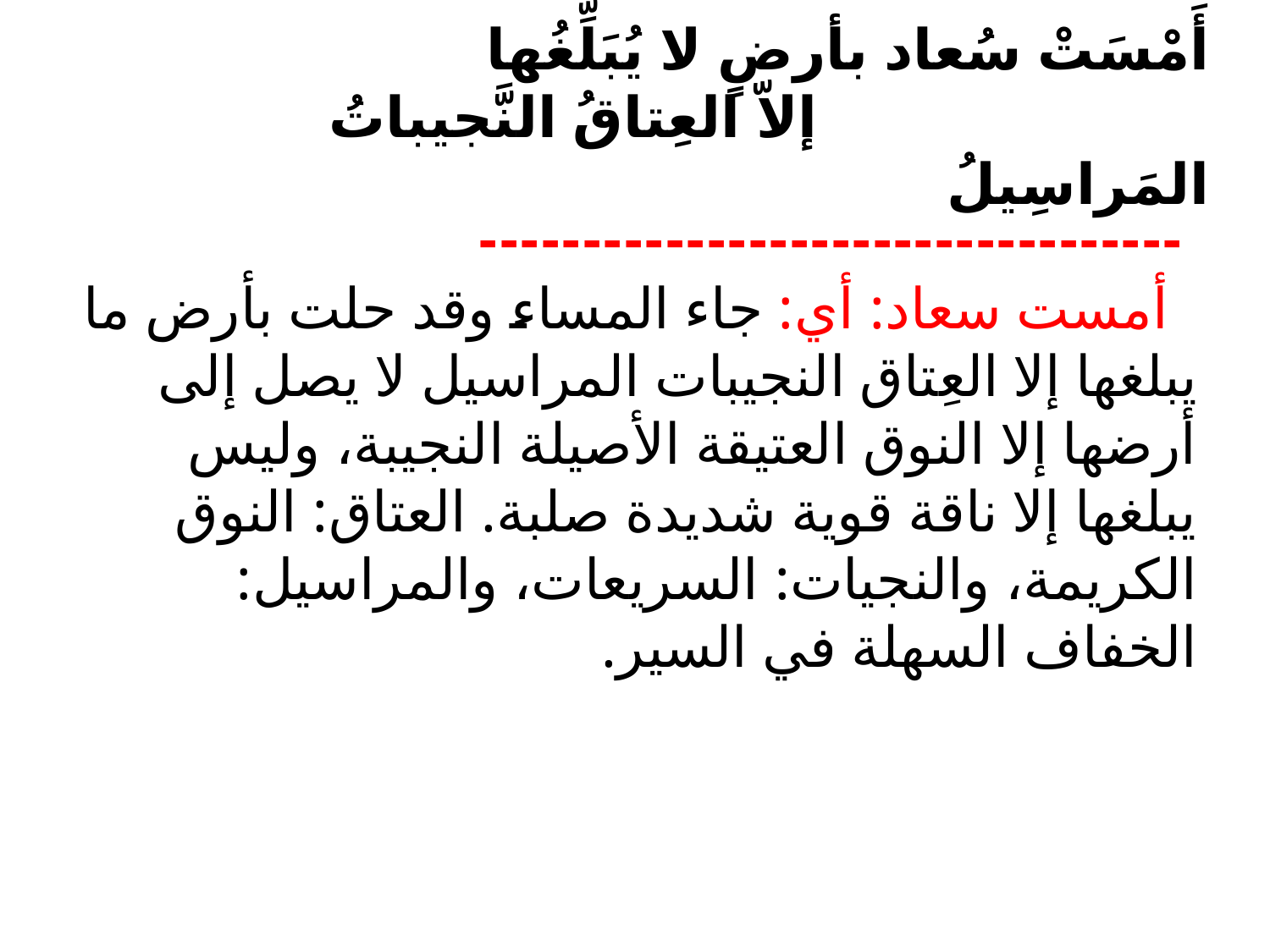

أَمْسَتْ سُعاد بأرضٍ لا يُبَلِّغُها
                         إلاّ العِتاقُ النَّجيباتُ المَراسِيلُ
 ----------------------------------
  أمست سعاد: أي: جاء المساء وقد حلت بأرض ما يبلغها إلا العِتاق النجيبات المراسيل لا يصل إلى أرضها إلا النوق العتيقة الأصيلة النجيبة، وليس يبلغها إلا ناقة قوية شديدة صلبة. العتاق: النوق الكريمة، والنجيات: السريعات، والمراسيل: الخفاف السهلة في السير.